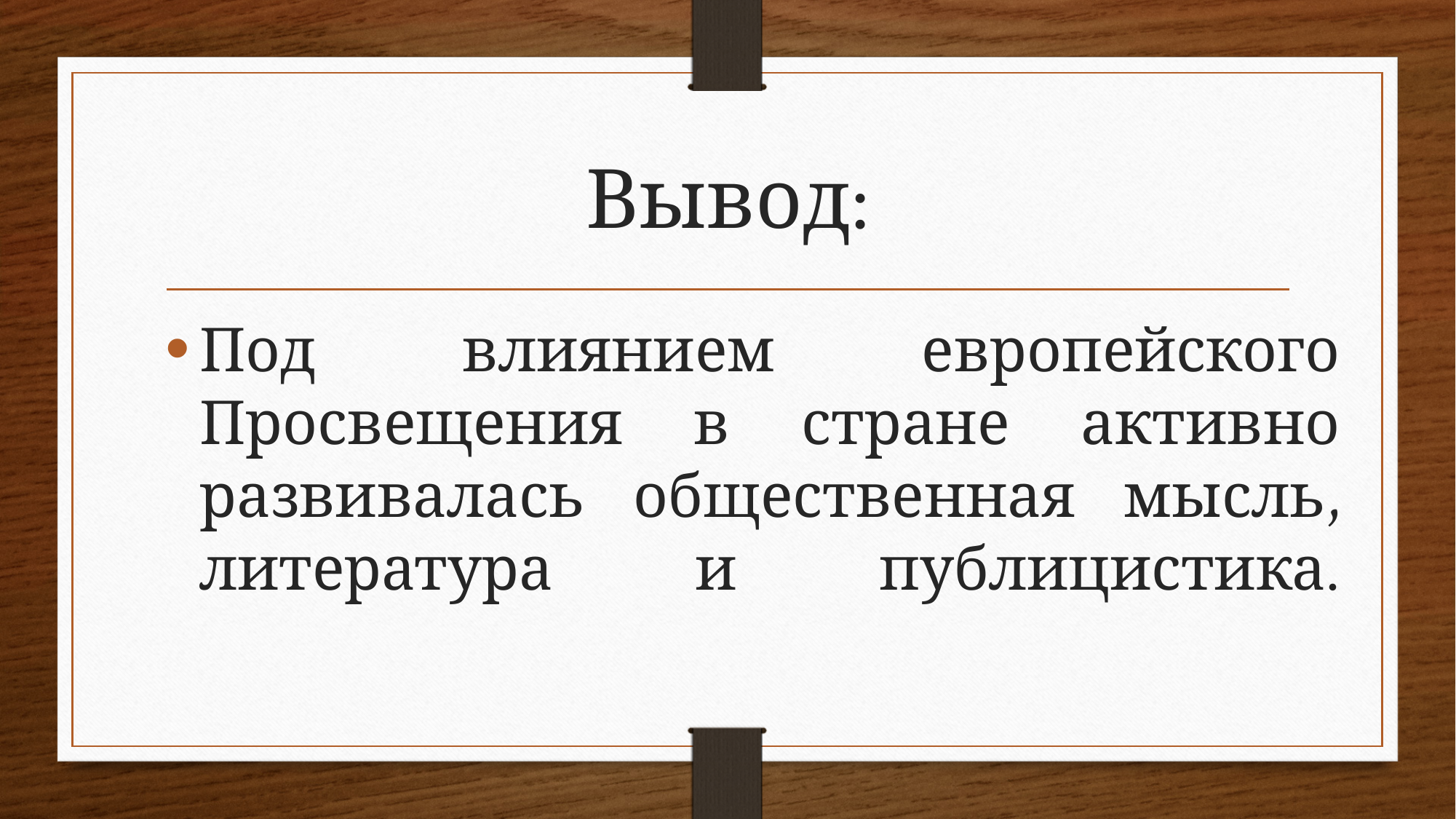

# Вывод:
Под влиянием европейского Просвещения в стране активно развивалась общественная мысль, литература и публицистика.